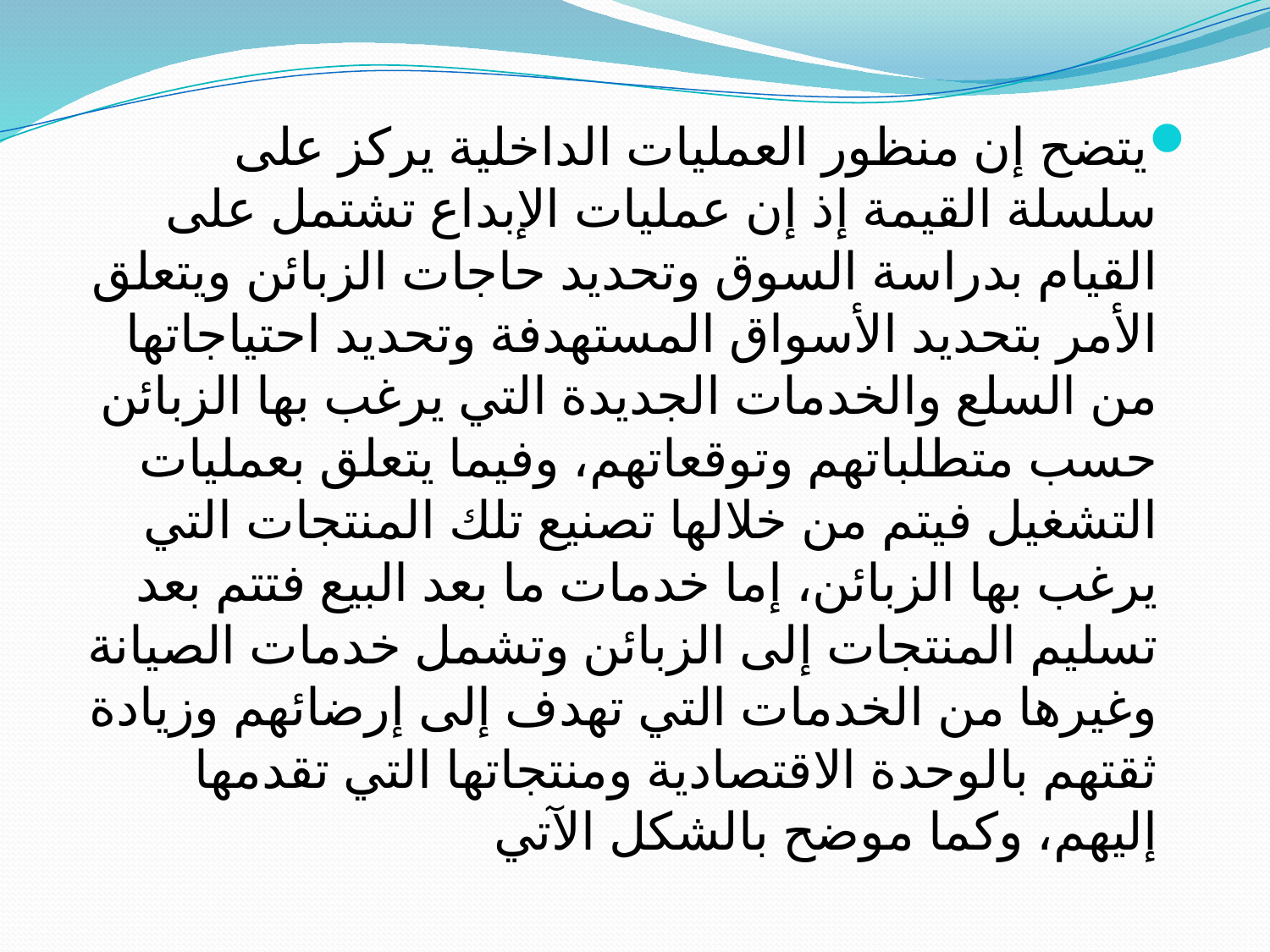

#

يتضح إن منظور العمليات الداخلية يركز على سلسلة القيمة إذ إن عمليات الإبداع تشتمل على القيام بدراسة السوق وتحديد حاجات الزبائن ويتعلق الأمر بتحديد الأسواق المستهدفة وتحديد احتياجاتها من السلع والخدمات الجديدة التي يرغب بها الزبائن حسب متطلباتهم وتوقعاتهم، وفيما يتعلق بعمليات التشغيل فيتم من خلالها تصنيع تلك المنتجات التي يرغب بها الزبائن، إما خدمات ما بعد البيع فتتم بعد تسليم المنتجات إلى الزبائن وتشمل خدمات الصيانة وغيرها من الخدمات التي تهدف إلى إرضائهم وزيادة ثقتهم بالوحدة الاقتصادية ومنتجاتها التي تقدمها إليهم، وكما موضح بالشكل الآتي